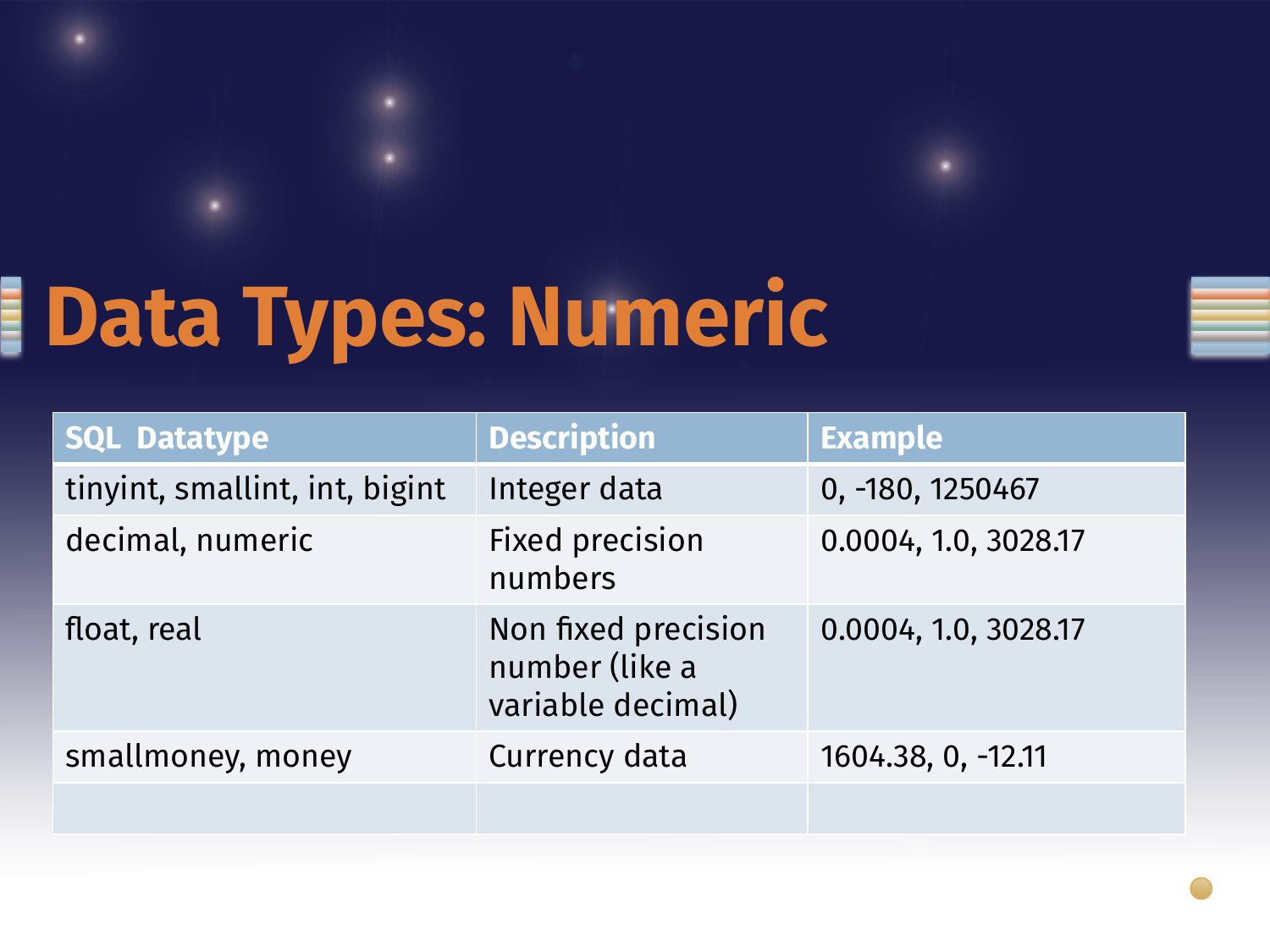

# Data Types: Numeric

| SQL Datatype | Description | Example |
| --- | --- | --- |
| tinyint, smallint, int, bigint | Integer data | 0, -180, 1250467 |
| decimal, numeric | Fixed precision numbers | 0.0004, 1.0, 3028.17 |
| float, real | Non fixed precision number (like a variable decimal) | 0.0004, 1.0, 3028.17 |
| smallmoney, money | Currency data | 1604.38, 0, -12.11 |
|  |  |  |